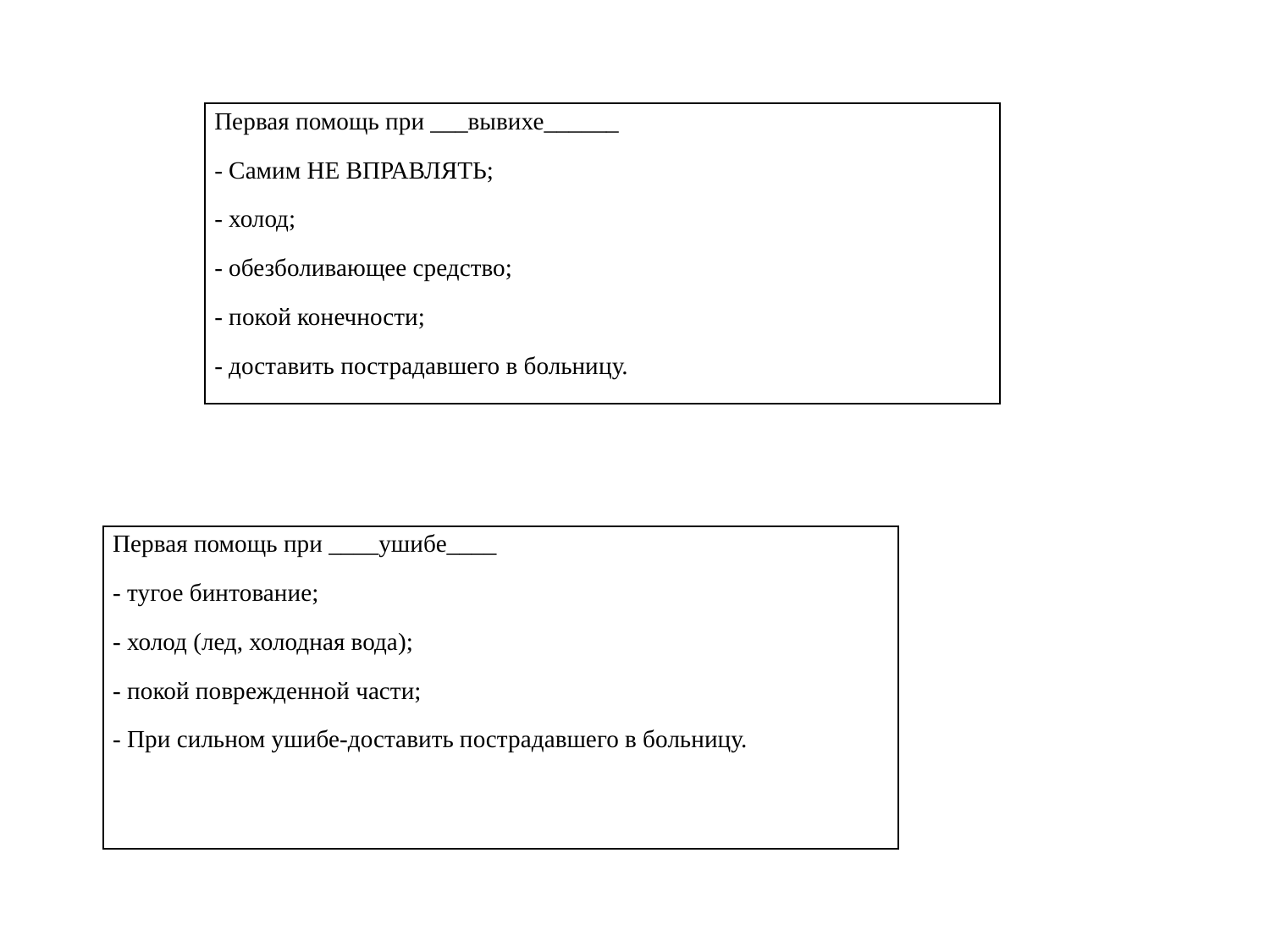

| Первая помощь при \_\_\_вывихе\_\_\_\_\_\_ - Самим НЕ ВПРАВЛЯТЬ; - холод; - обезболивающее средство; - покой конечности; - доставить пострадавшего в больницу. |
| --- |

| Первая помощь при \_\_\_\_ушибе\_\_\_\_ - тугое бинтование; - холод (лед, холодная вода); - покой поврежденной части; - При сильном ушибе-доставить пострадавшего в больницу. |
| --- |